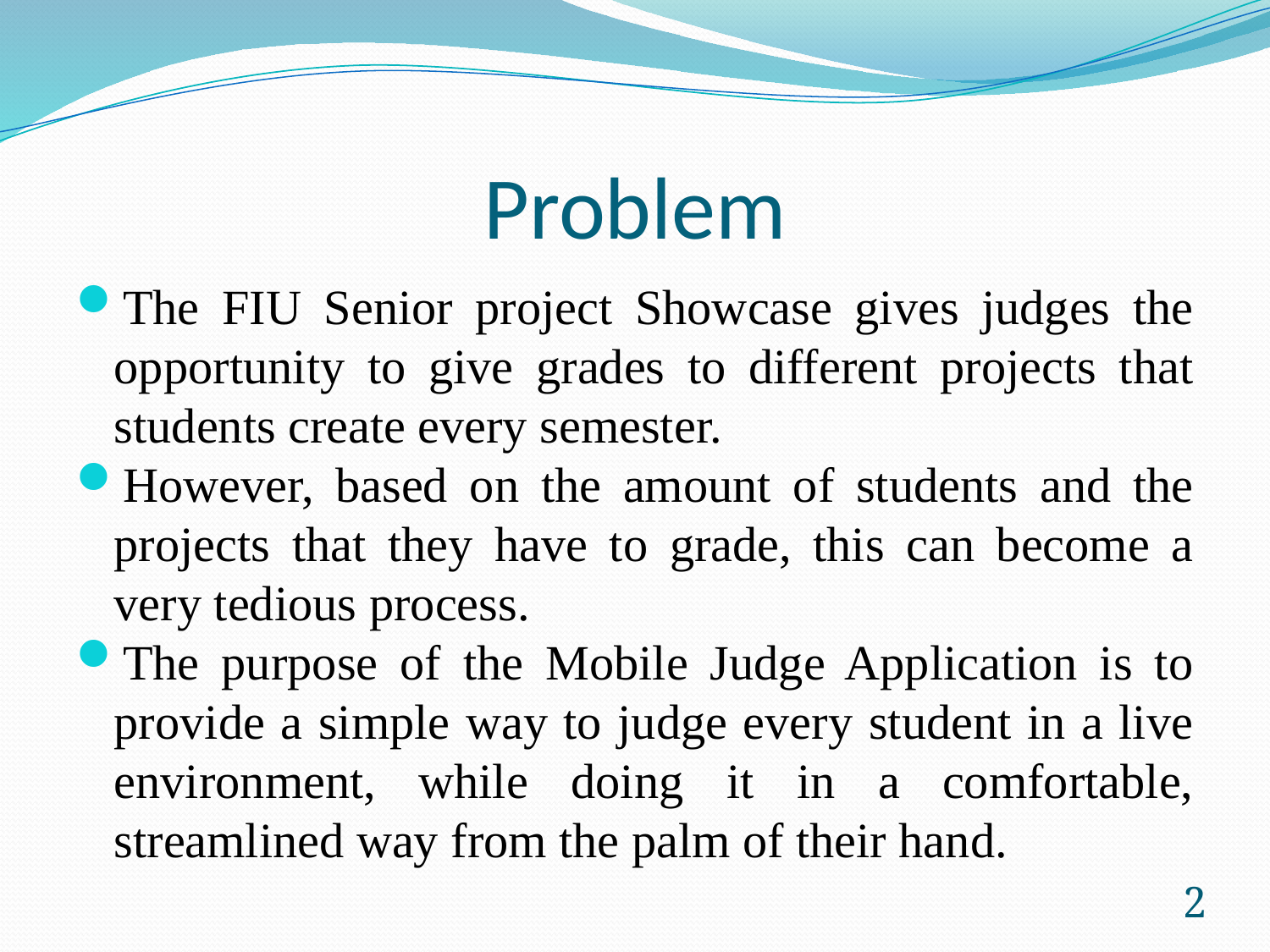

# Problem
The FIU Senior project Showcase gives judges the opportunity to give grades to different projects that students create every semester.
However, based on the amount of students and the projects that they have to grade, this can become a very tedious process.
The purpose of the Mobile Judge Application is to provide a simple way to judge every student in a live environment, while doing it in a comfortable, streamlined way from the palm of their hand.

2